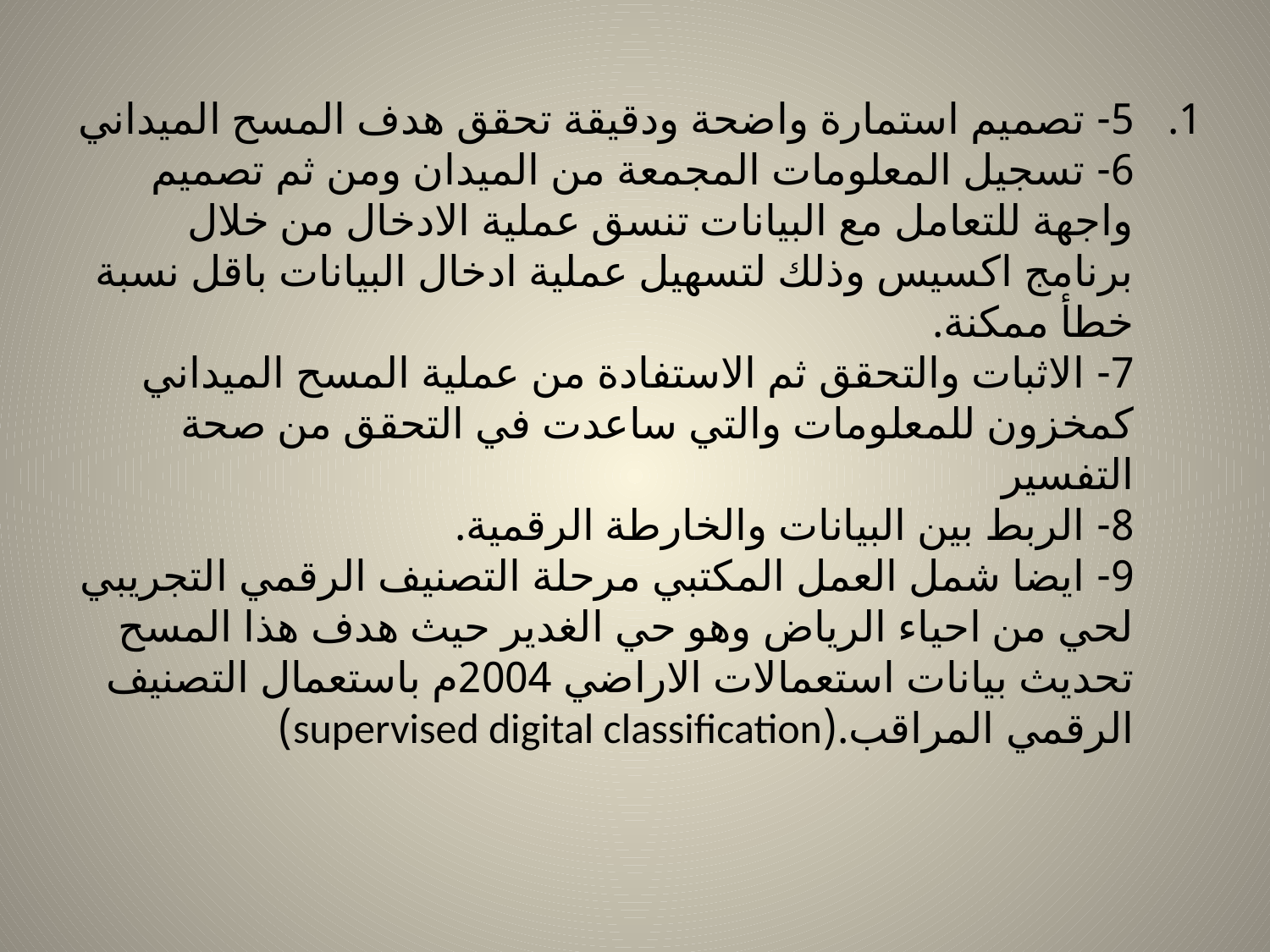

# 5- تصميم استمارة واضحة ودقيقة تحقق هدف المسح الميداني 6- تسجيل المعلومات المجمعة من الميدان ومن ثم تصميم واجهة للتعامل مع البيانات تنسق عملية الادخال من خلال برنامج اكسيس وذلك لتسهيل عملية ادخال البيانات باقل نسبة خطأ ممكنة. 7- الاثبات والتحقق ثم الاستفادة من عملية المسح الميداني كمخزون للمعلومات والتي ساعدت في التحقق من صحة التفسير 8- الربط بين البيانات والخارطة الرقمية. 9- ايضا شمل العمل المكتبي مرحلة التصنيف الرقمي التجريبي لحي من احياء الرياض وهو حي الغدير حيث هدف هذا المسح تحديث بيانات استعمالات الاراضي 2004م باستعمال التصنيف الرقمي المراقب.(supervised digital classification)